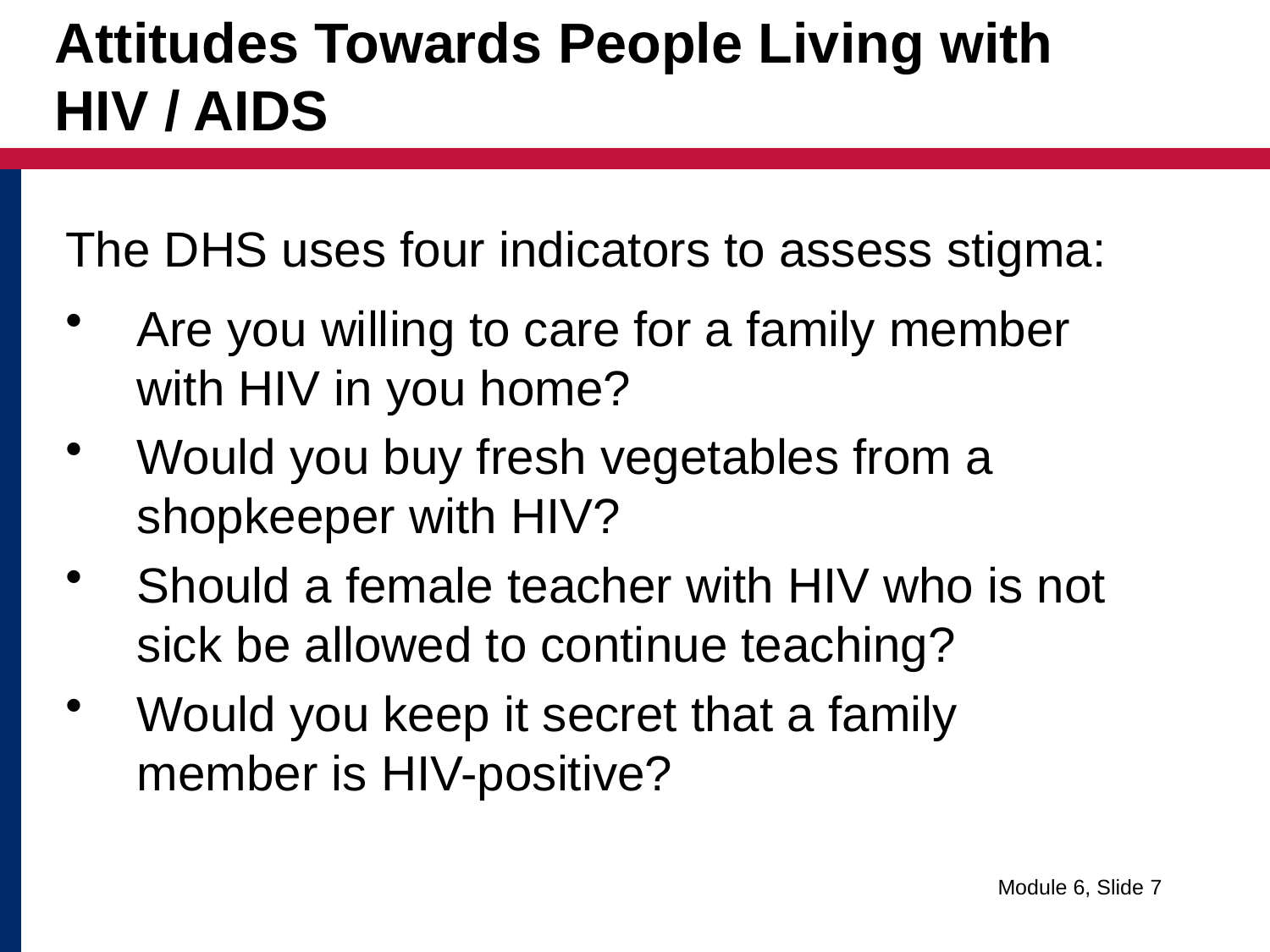

# Attitudes Towards People Living with HIV / AIDS
The DHS uses four indicators to assess stigma:
Are you willing to care for a family member with HIV in you home?
Would you buy fresh vegetables from a shopkeeper with HIV?
Should a female teacher with HIV who is not sick be allowed to continue teaching?
Would you keep it secret that a family member is HIV-positive?
Module 6, Slide 7